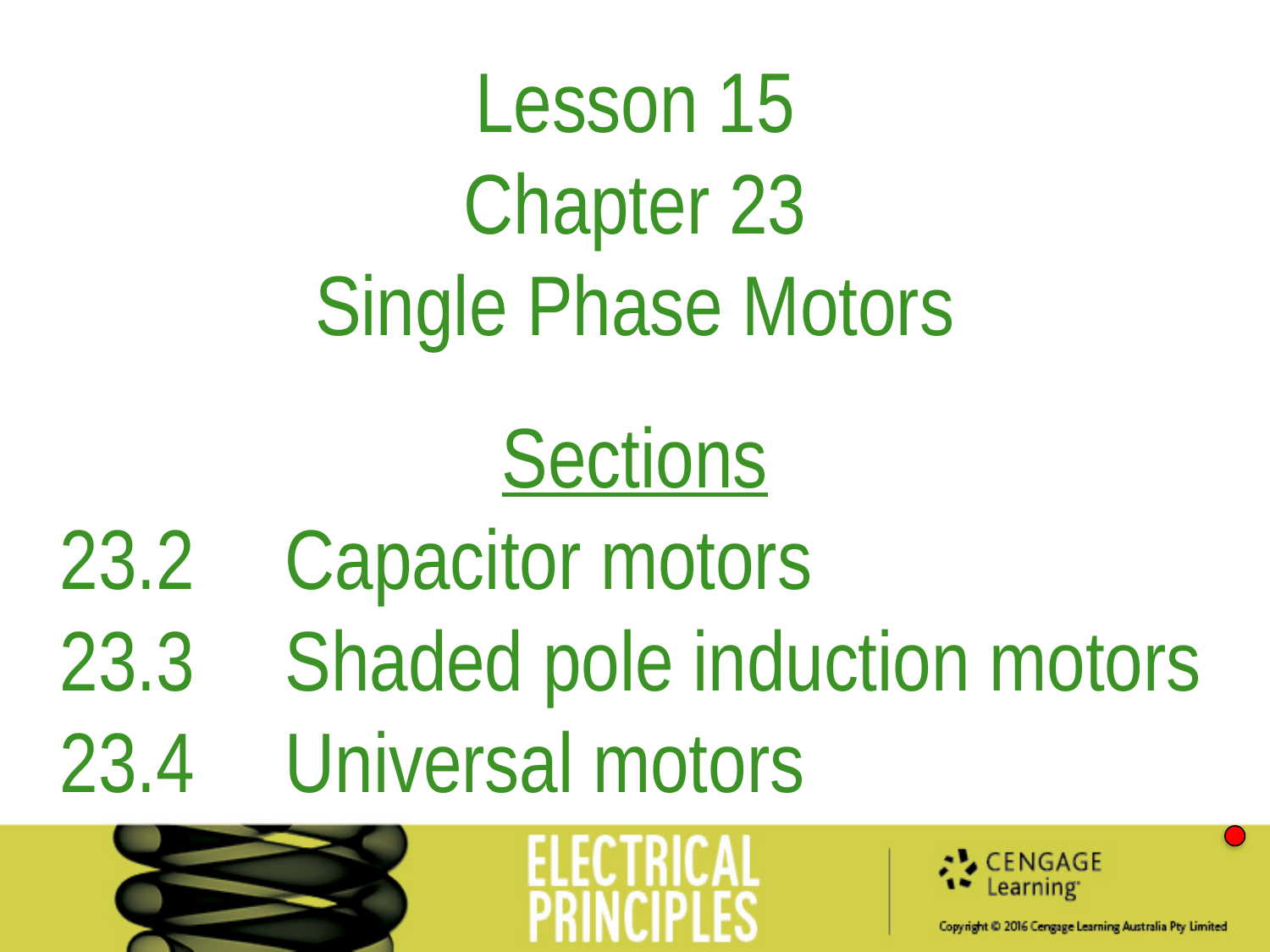

Lesson 15
Chapter 23
Single Phase Motors

Sections
23.2	Capacitor motors
23.3	Shaded pole induction motors
23.4	Universal motors